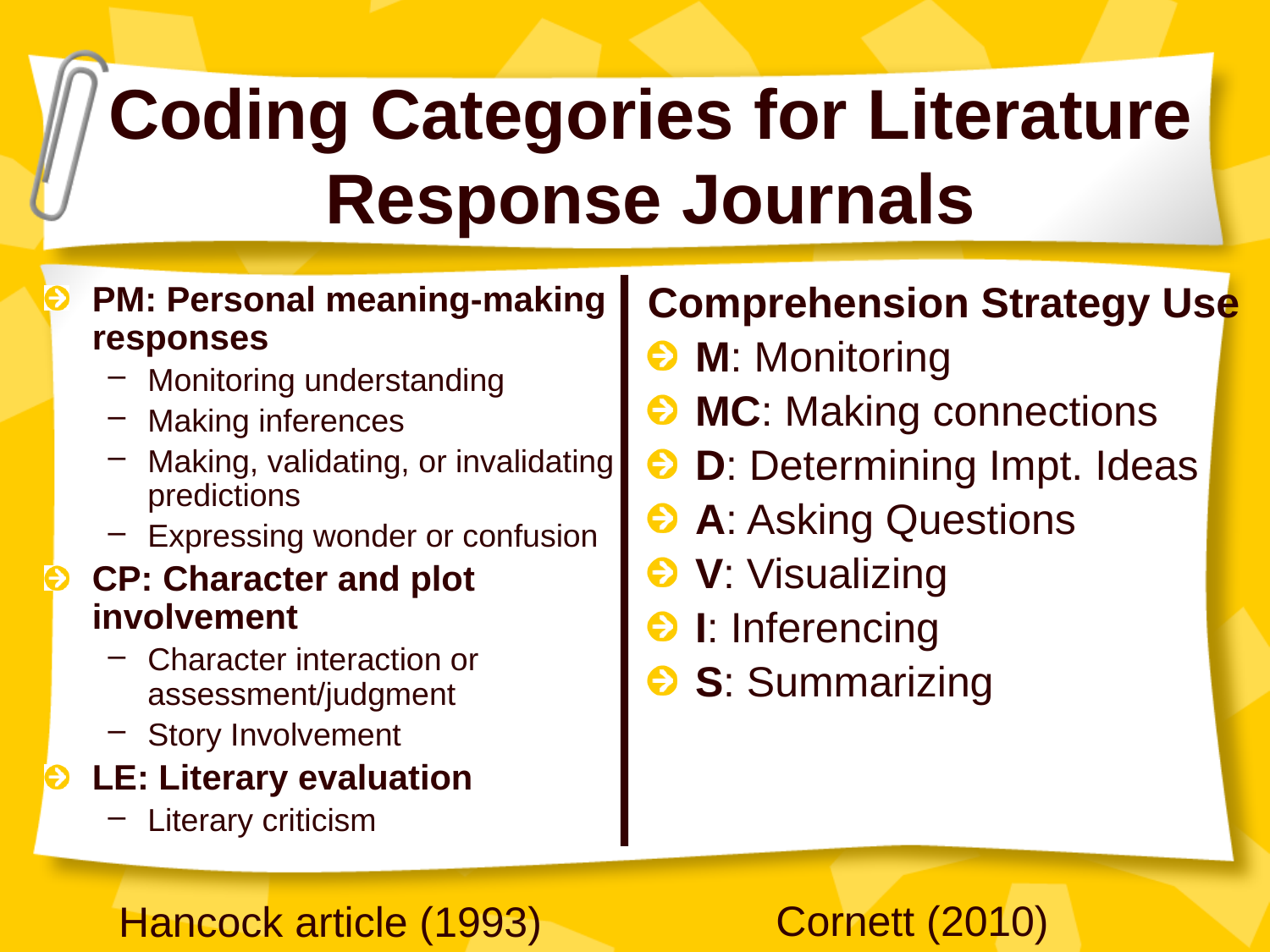

# Coding Categories for Literature Response Journals
PM: Personal meaning-making responses
Monitoring understanding
Making inferences
Making, validating, or invalidating predictions
Expressing wonder or confusion
CP: Character and plot involvement
Character interaction or assessment/judgment
Story Involvement
LE: Literary evaluation
Literary criticism

Comprehension Strategy Use
M: Monitoring
MC: Making connections
D: Determining Impt. Ideas
A: Asking Questions
V: Visualizing
I: Inferencing
S: Summarizing

Cornett (2010)
Hancock article (1993)